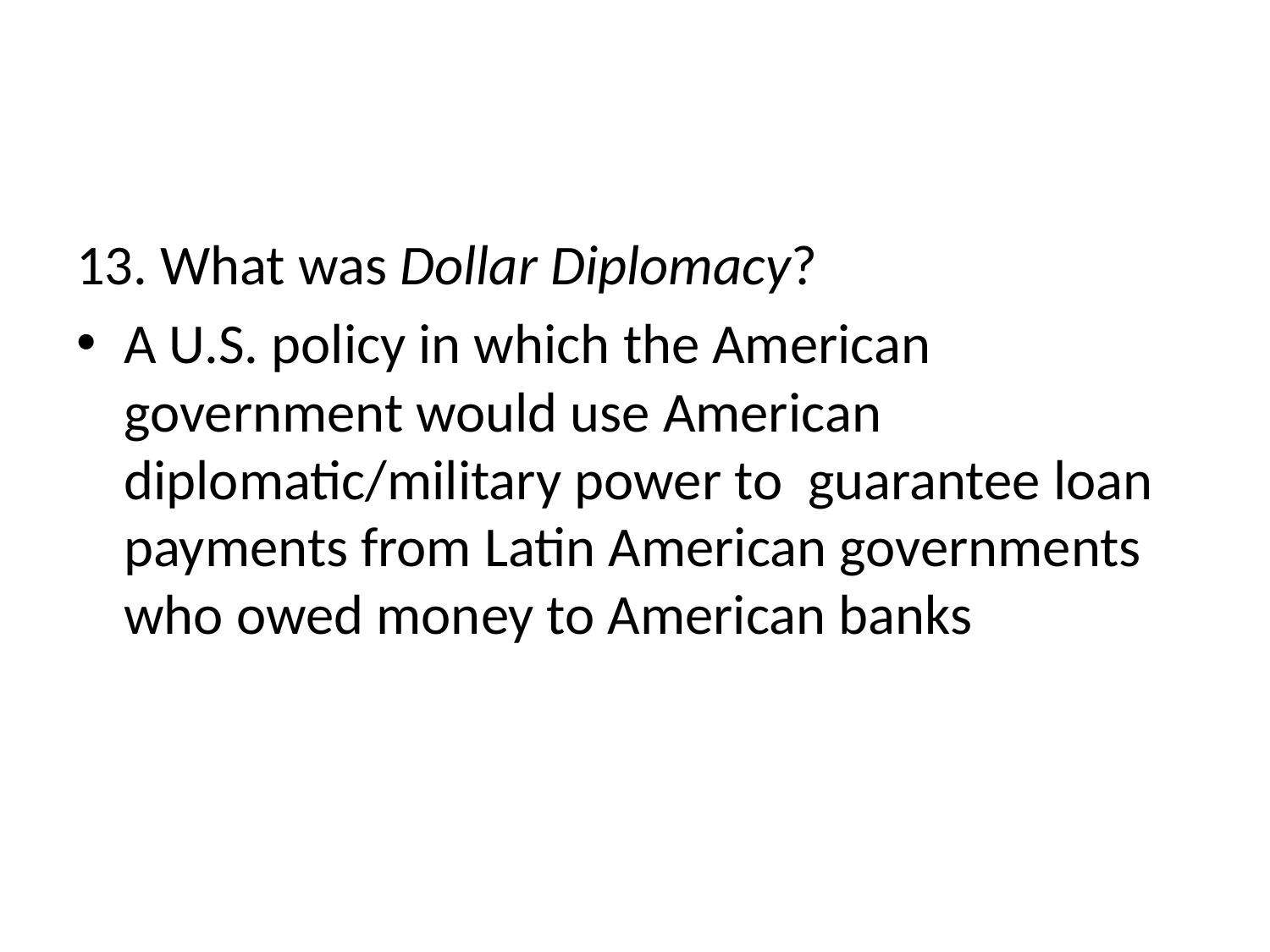

#
13. What was Dollar Diplomacy?
A U.S. policy in which the American government would use American diplomatic/military power to  guarantee loan payments from Latin American governments who owed money to American banks